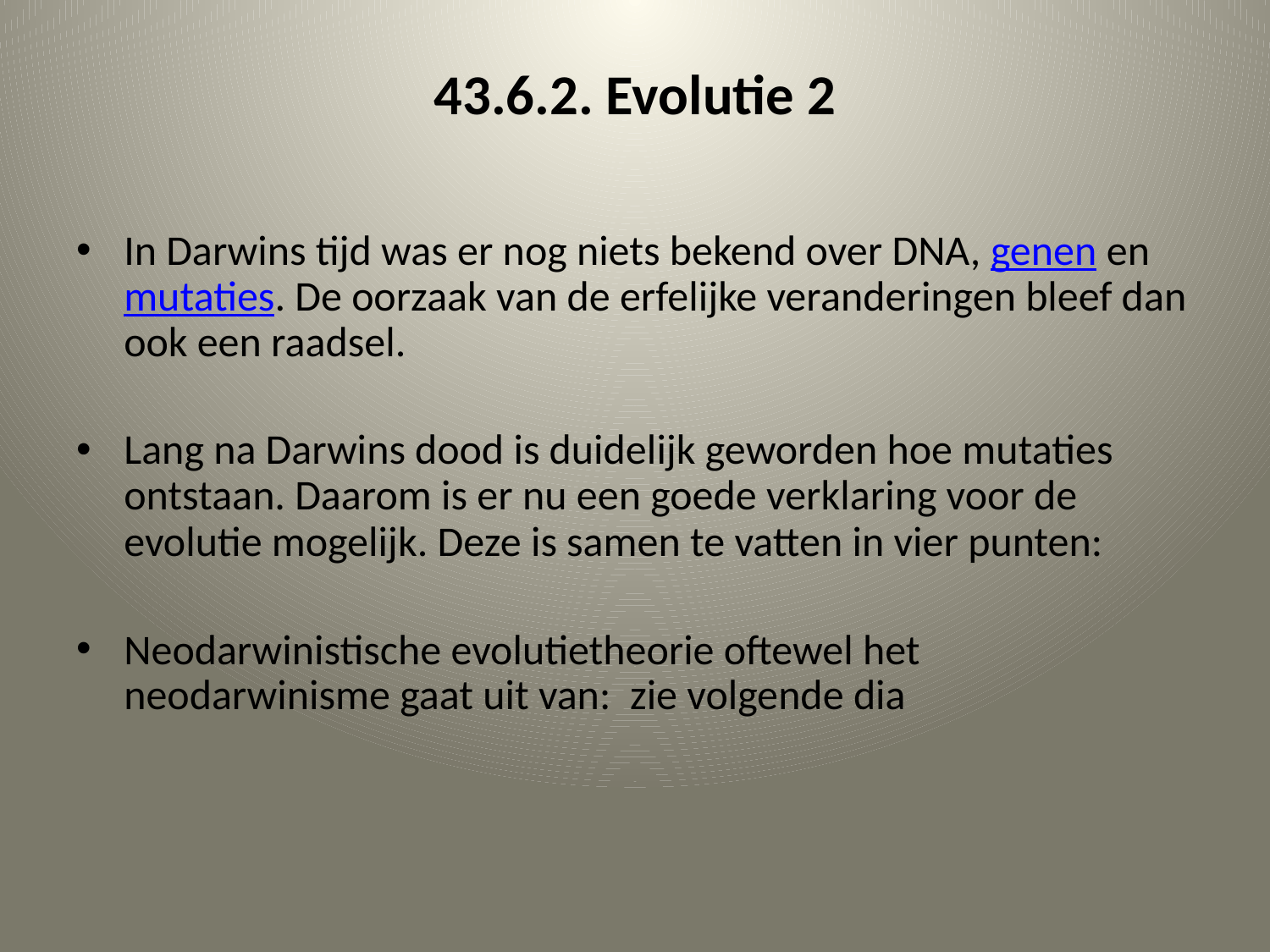

# 43.6.2. Evolutie 2
In Darwins tijd was er nog niets bekend over DNA, genen en mutaties. De oorzaak van de erfelijke veranderingen bleef dan ook een raadsel.

Lang na Darwins dood is duidelijk geworden hoe mutaties ontstaan. Daarom is er nu een goede verklaring voor de evolutie mogelijk. Deze is samen te vatten in vier punten:

Neodarwinistische evolutietheorie oftewel het neodarwinisme gaat uit van:  zie volgende dia